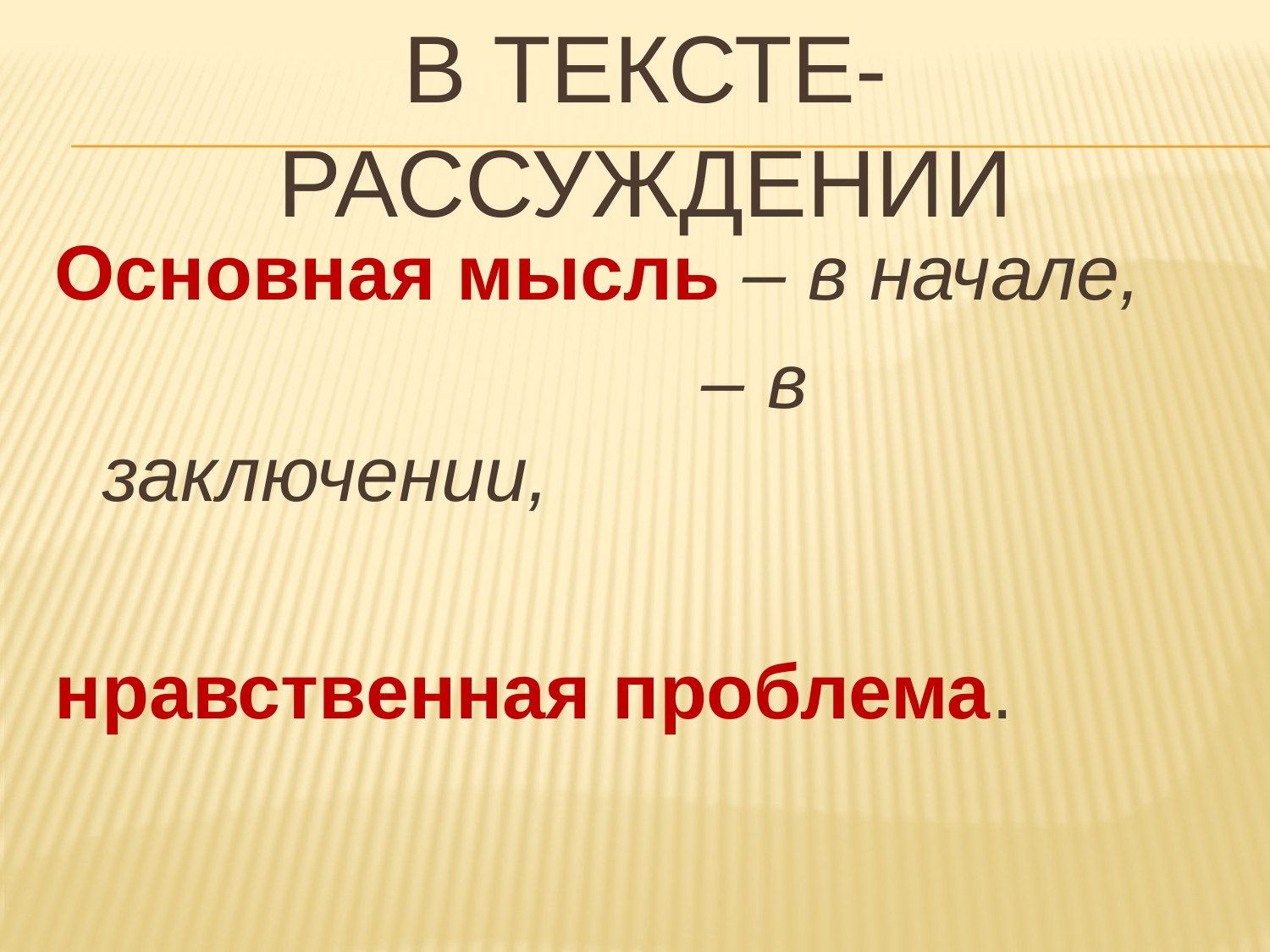

# В тексте-рассуждении
Основная мысль – в начале,
                              – в заключении,

нравственная проблема.